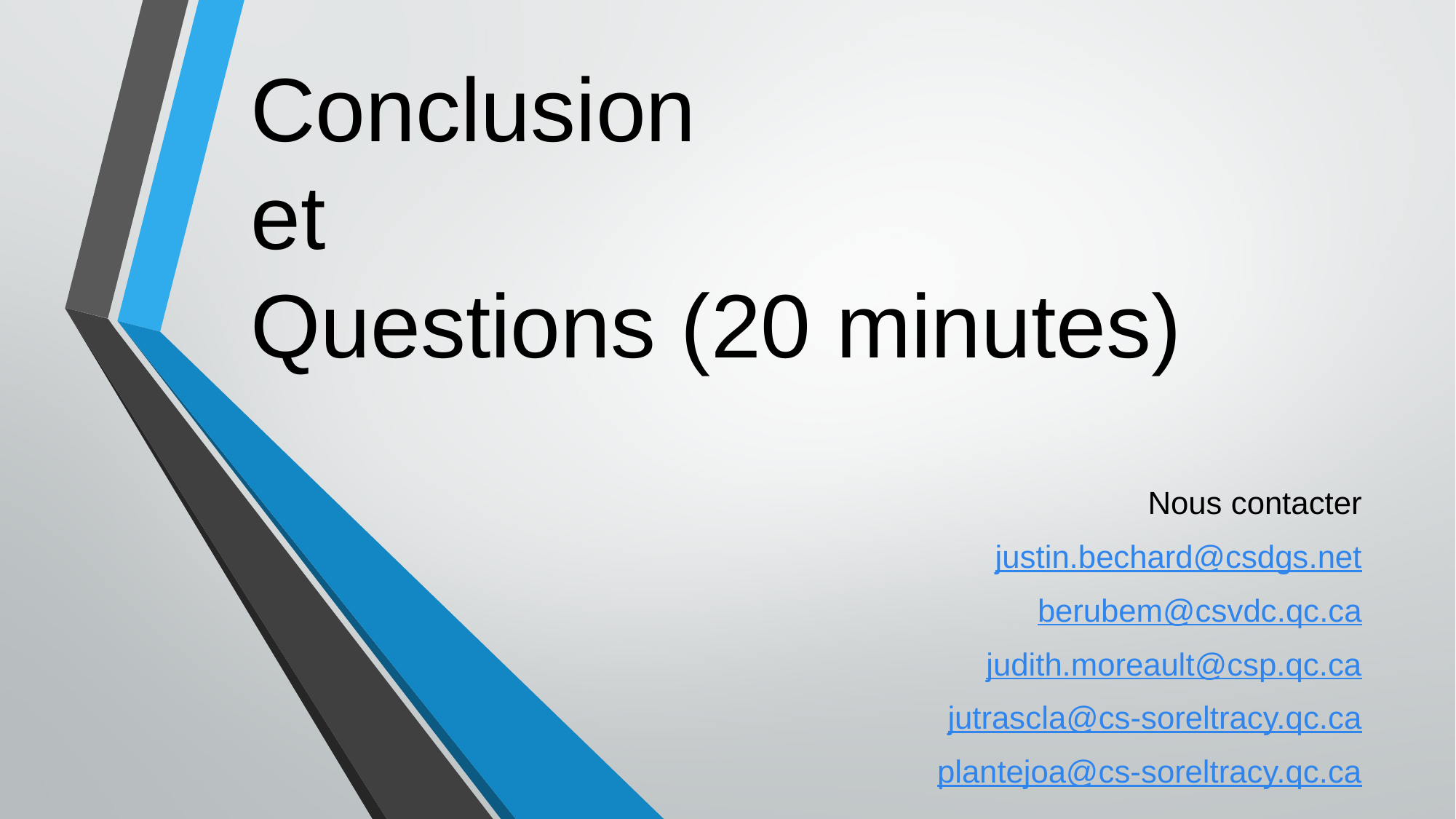

# Conclusion et Questions (20 minutes)
Nous contacter
justin.bechard@csdgs.net
berubem@csvdc.qc.ca
judith.moreault@csp.qc.ca
jutrascla@cs-soreltracy.qc.ca
plantejoa@cs-soreltracy.qc.ca